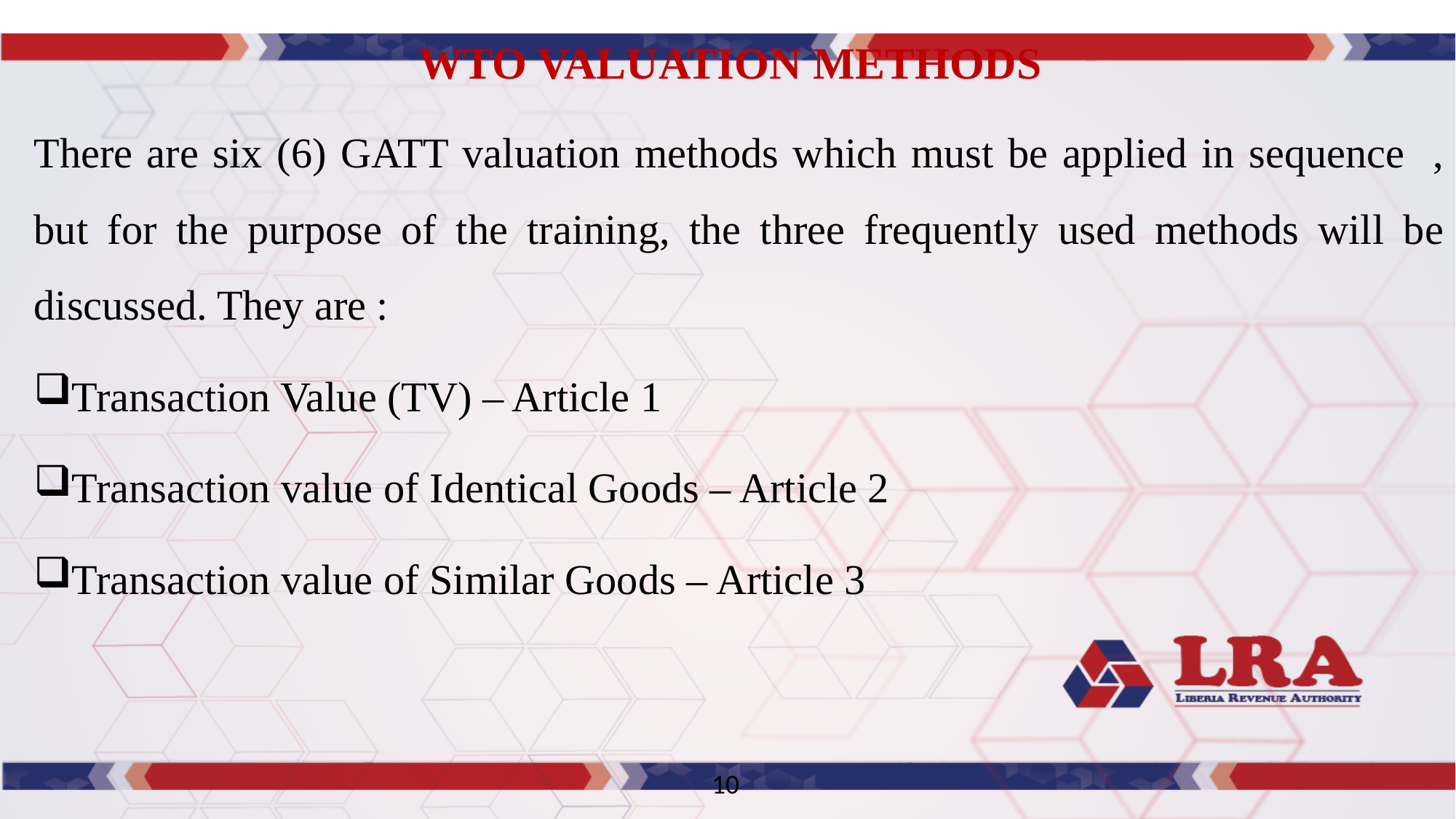

# WTO VALUATION METHODS
There are six (6) GATT valuation methods which must be applied in sequence  , but for the purpose of the training, the three frequently used methods will be discussed. They are :
Transaction Value (TV) – Article 1
Transaction value of Identical Goods – Article 2
Transaction value of Similar Goods – Article 3

10